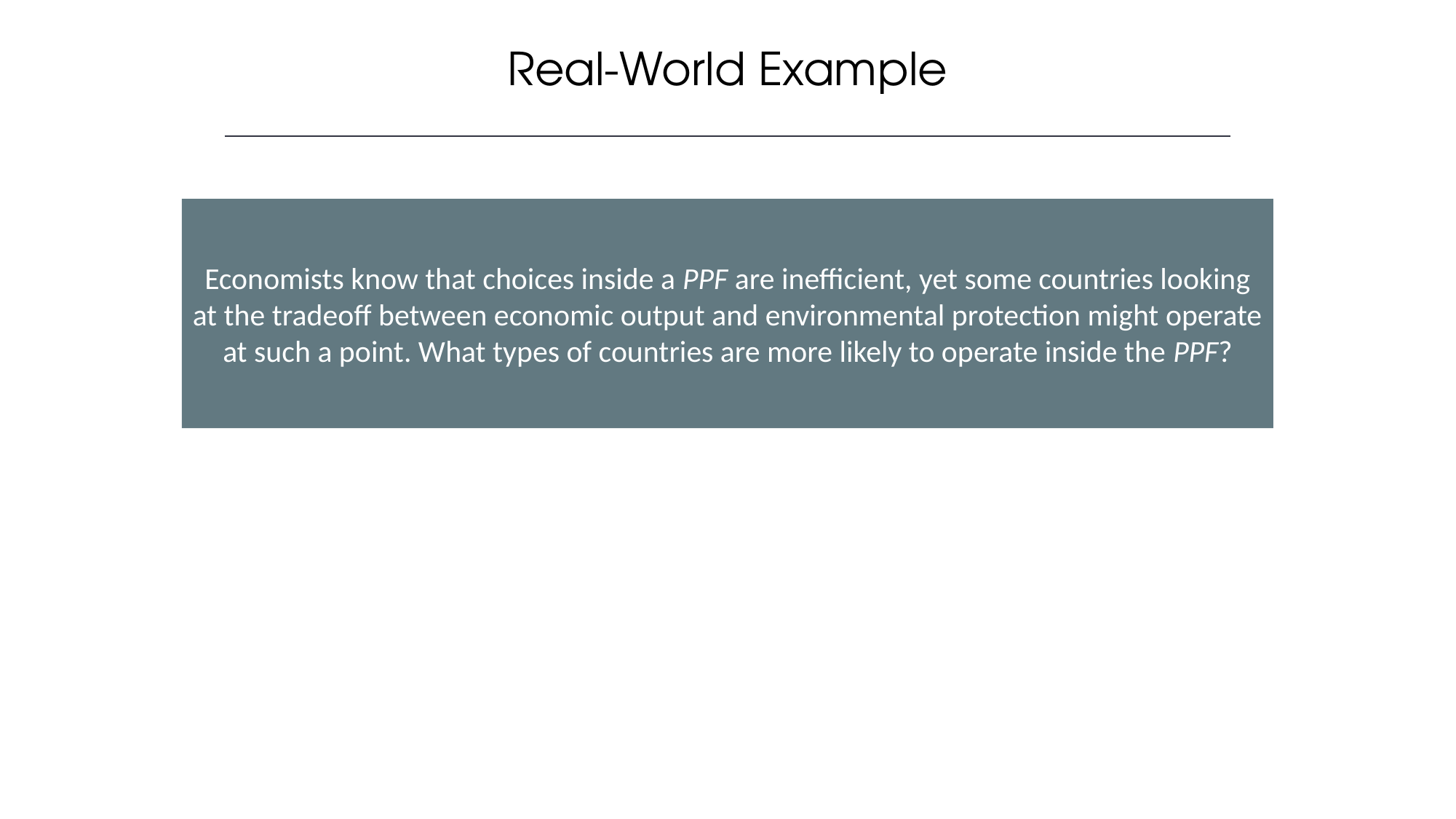

Real-World Example
HAWKES LEARNING
Economists know that choices inside a PPF are inefficient, yet some countries looking at the tradeoff between economic output and environmental protection might operate at such a point. What types of countries are more likely to operate inside the PPF?